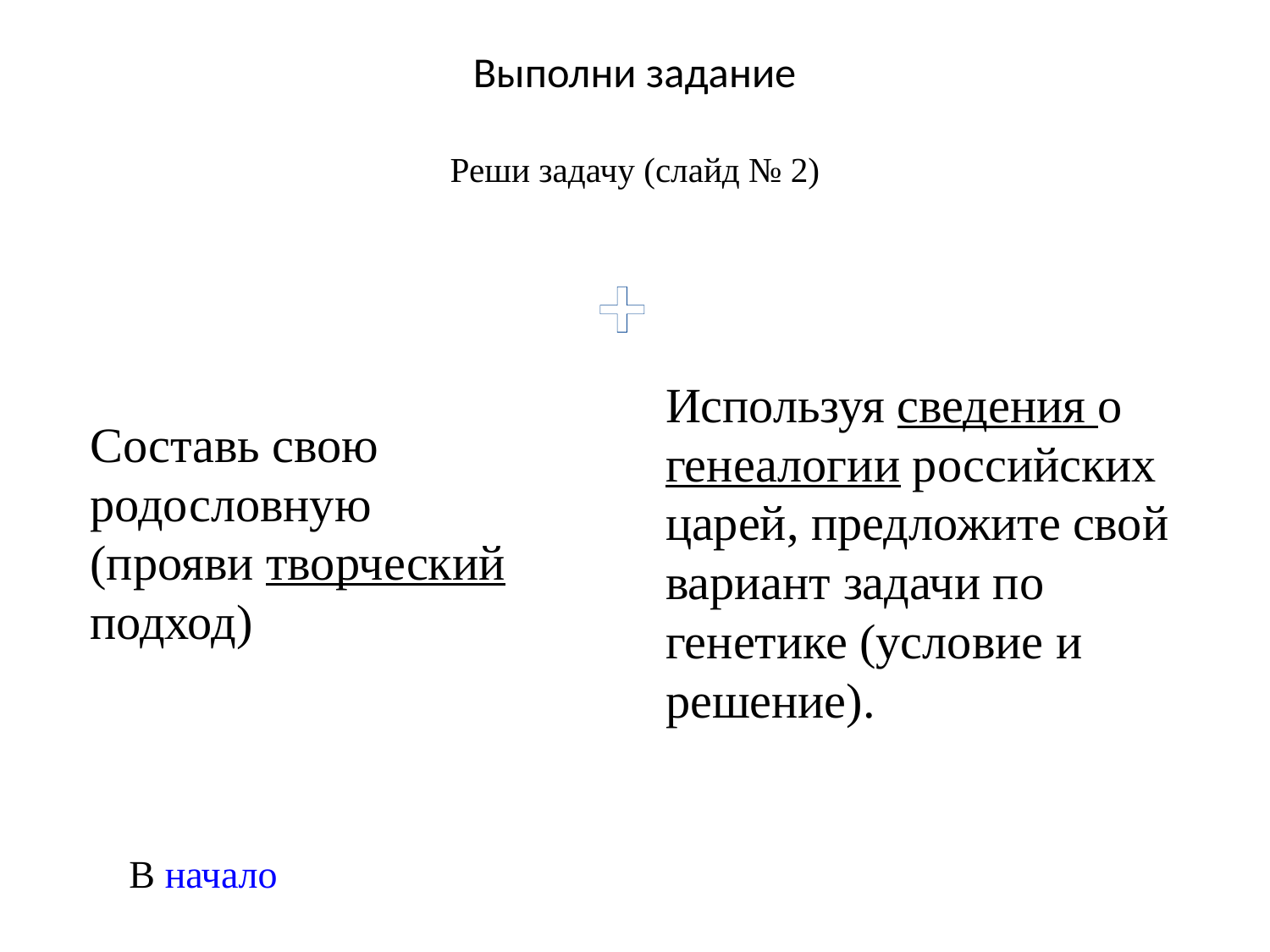

# Выполни задание Реши задачу (слайд № 2)
+
Используя сведения о генеалогии российских царей, предложите свой вариант задачи по генетике (условие и решение).
Составь свою родословную (прояви творческий подход)

В начало